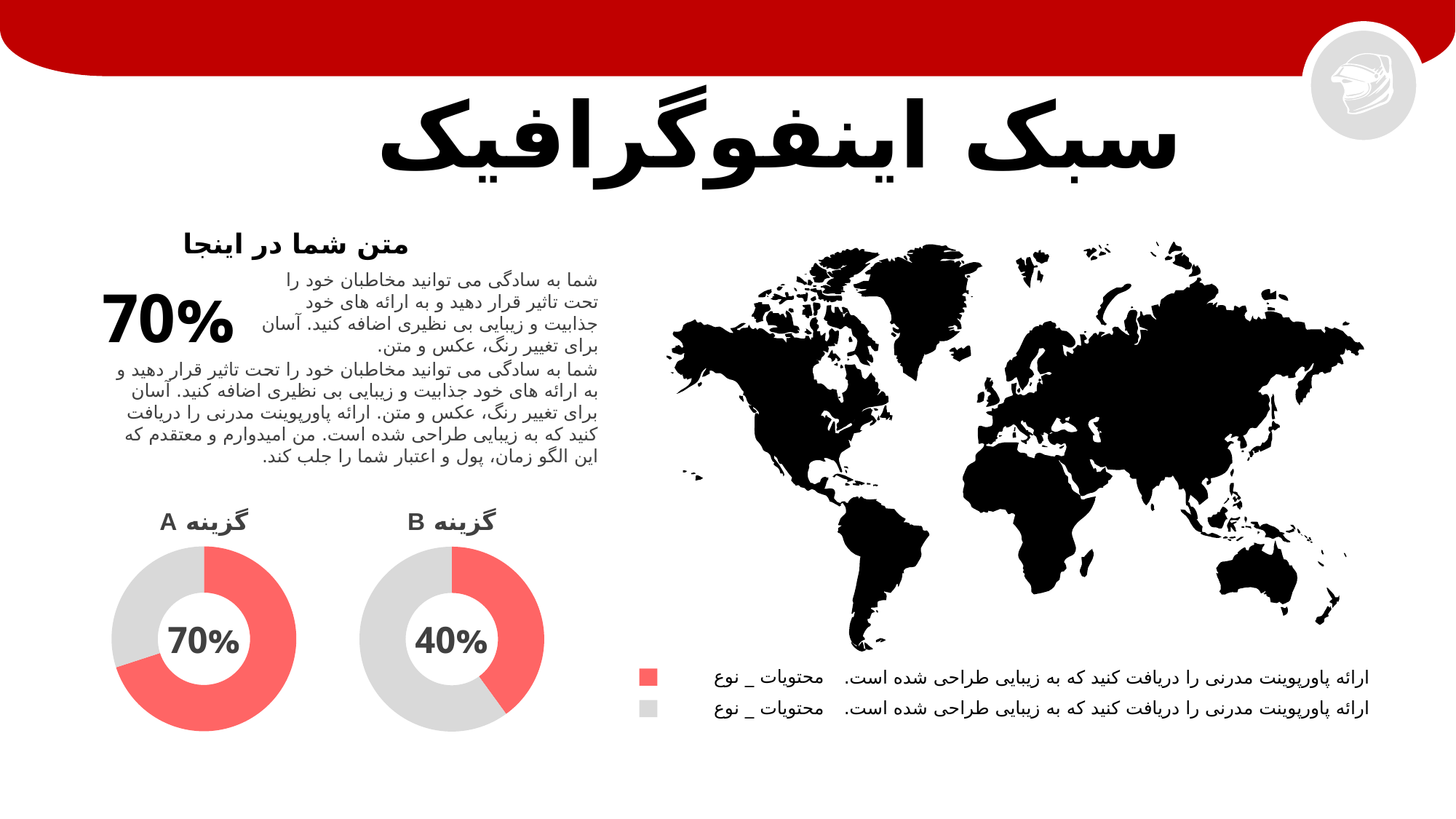

سبک اینفوگرافیک

متن شما در اینجا

شما به سادگی می توانید مخاطبان خود را تحت تاثیر قرار دهید و به ارائه های خود جذابیت و زیبایی بی نظیری اضافه کنید. آسان برای تغییر رنگ، عکس و متن.
70%
شما به سادگی می توانید مخاطبان خود را تحت تاثیر قرار دهید و به ارائه های خود جذابیت و زیبایی بی نظیری اضافه کنید. آسان برای تغییر رنگ، عکس و متن. ارائه پاورپوینت مدرنی را دریافت کنید که به زیبایی طراحی شده است. من امیدوارم و معتقدم که این الگو زمان، پول و اعتبار شما را جلب کند.
گزینه A
گزینه B

### Chart

| Category |  |
|---|---|

### Chart

| Category |  |
|---|---|
70%
40%
محتویات _ نوع

محتویات _ نوع

ارائه پاورپوینت مدرنی را دریافت کنید که به زیبایی طراحی شده است.
ارائه پاورپوینت مدرنی را دریافت کنید که به زیبایی طراحی شده است.